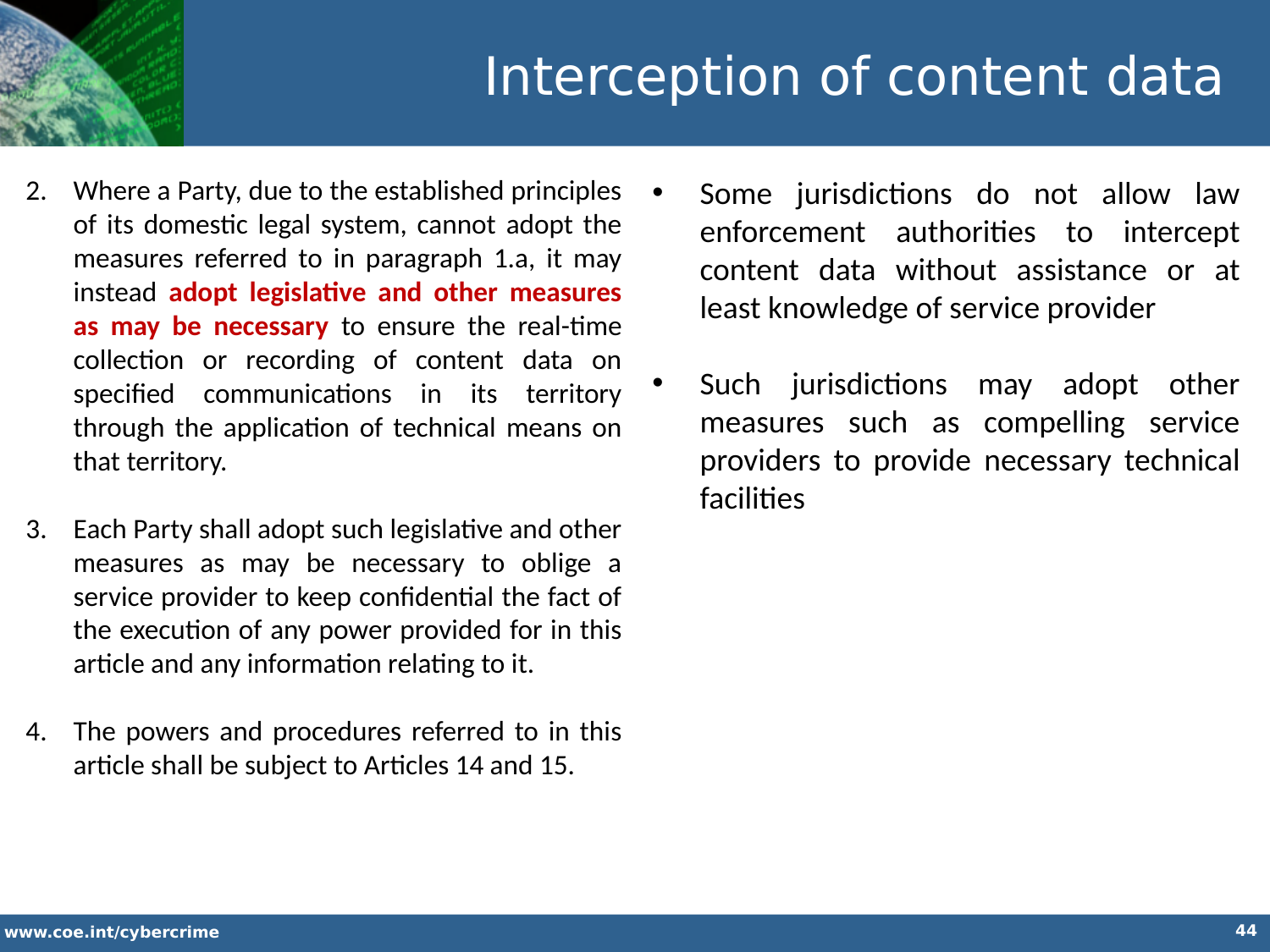

Interception of content data
Where a Party, due to the established principles of its domestic legal system, cannot adopt the measures referred to in paragraph 1.a, it may instead adopt legislative and other measures as may be necessary to ensure the real-time collection or recording of content data on specified communications in its territory through the application of technical means on that territory.

Each Party shall adopt such legislative and other measures as may be necessary to oblige a service provider to keep confidential the fact of the execution of any power provided for in this article and any information relating to it.

The powers and procedures referred to in this article shall be subject to Articles 14 and 15.
Some jurisdictions do not allow law enforcement authorities to intercept content data without assistance or at least knowledge of service provider

Such jurisdictions may adopt other measures such as compelling service providers to provide necessary technical facilities